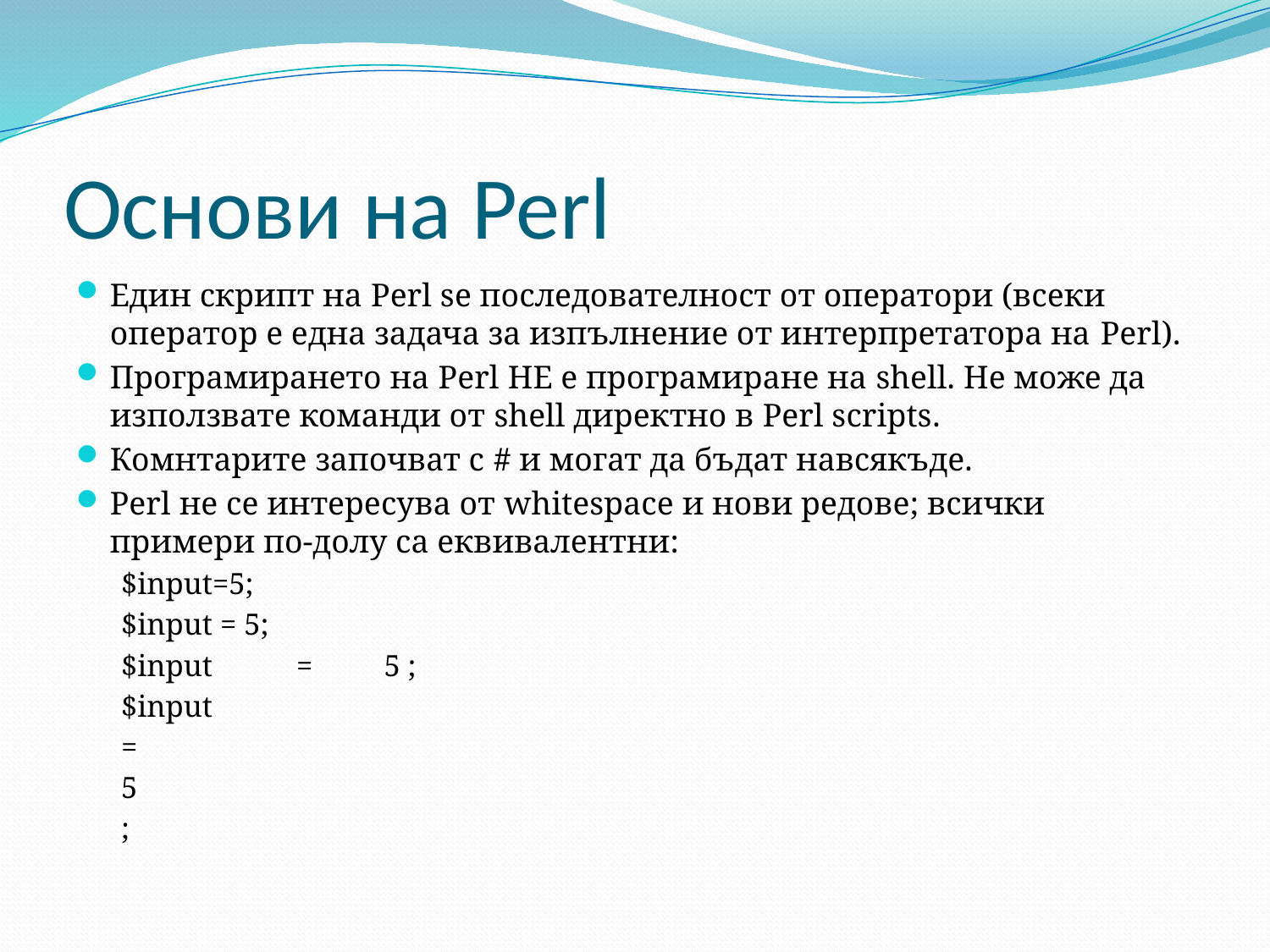

# Основи на Perl
Един скрипт на Perl sе последователност от оператори (всеки оператор е една задача за изпълнение от интерпретатора на Perl).
Програмирането на Perl НЕ е програмиране на shell. Не може да използвате команди от shell директно в Perl scripts.
Комнтарите започват с # и могат да бъдат навсякъде.
Perl не се интересува от whitespace и нови редове; всички примери по-долу са еквивалентни:
$input=5;
$input = 5;
$input	=	5 ;
$input
=
5
;